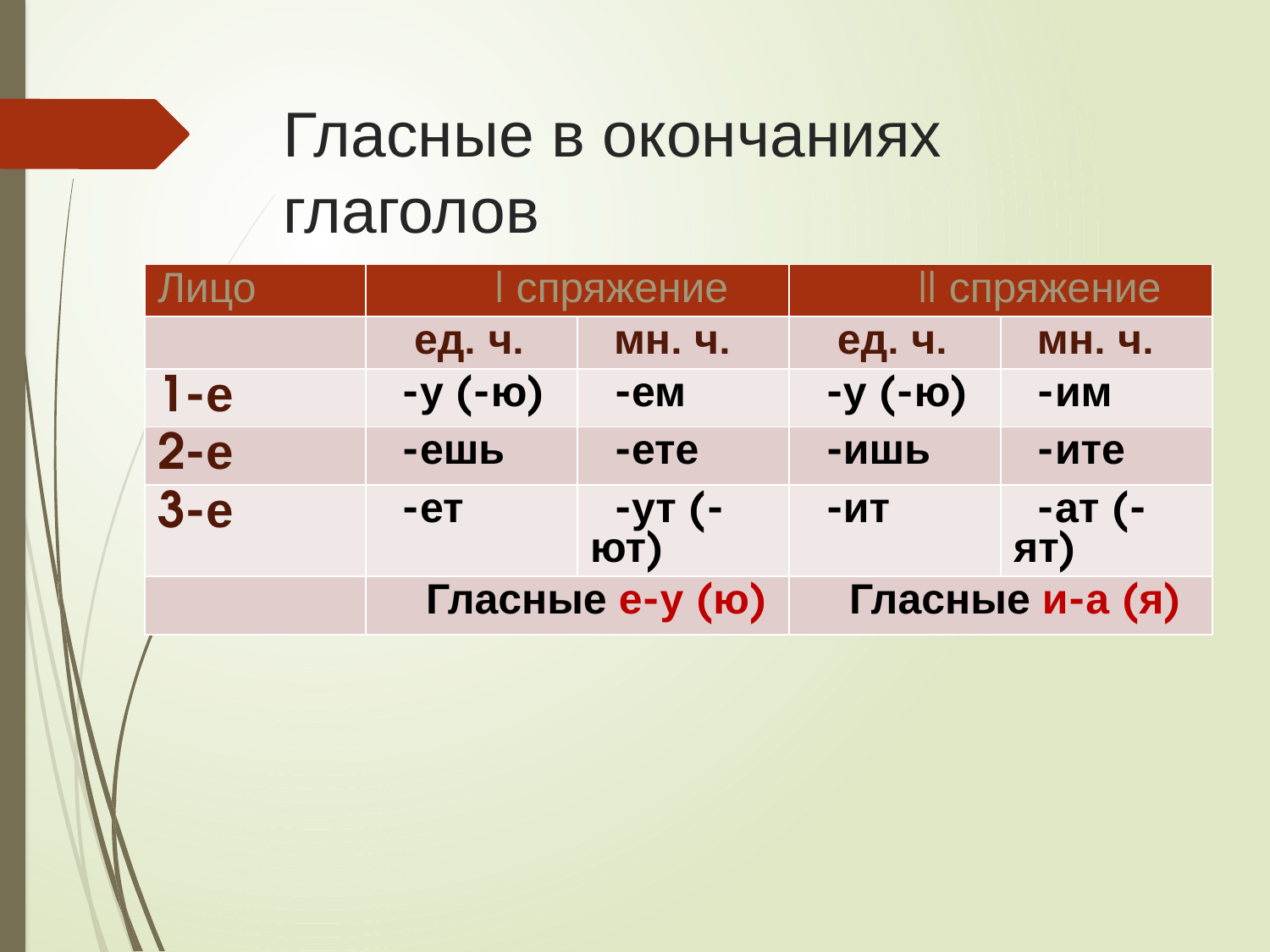

# Гласные в окончаниях глаголов
| Лицо | I спряжение |  | II спряжение |  |
| --- | --- | --- | --- | --- |
|  | ед. ч. | мн. ч. | ед. ч. | мн. ч. |
| 1-е | -у (-ю) | -ем | -у (-ю) | -им |
| 2-е | -ешь | -ете | -ишь | -ите |
| 3-е | -ет | -ут (-ют) | -ит | -ат (-ят) |
|  | Гласные е-у (ю) |  | Гласные и-а (я) |  |